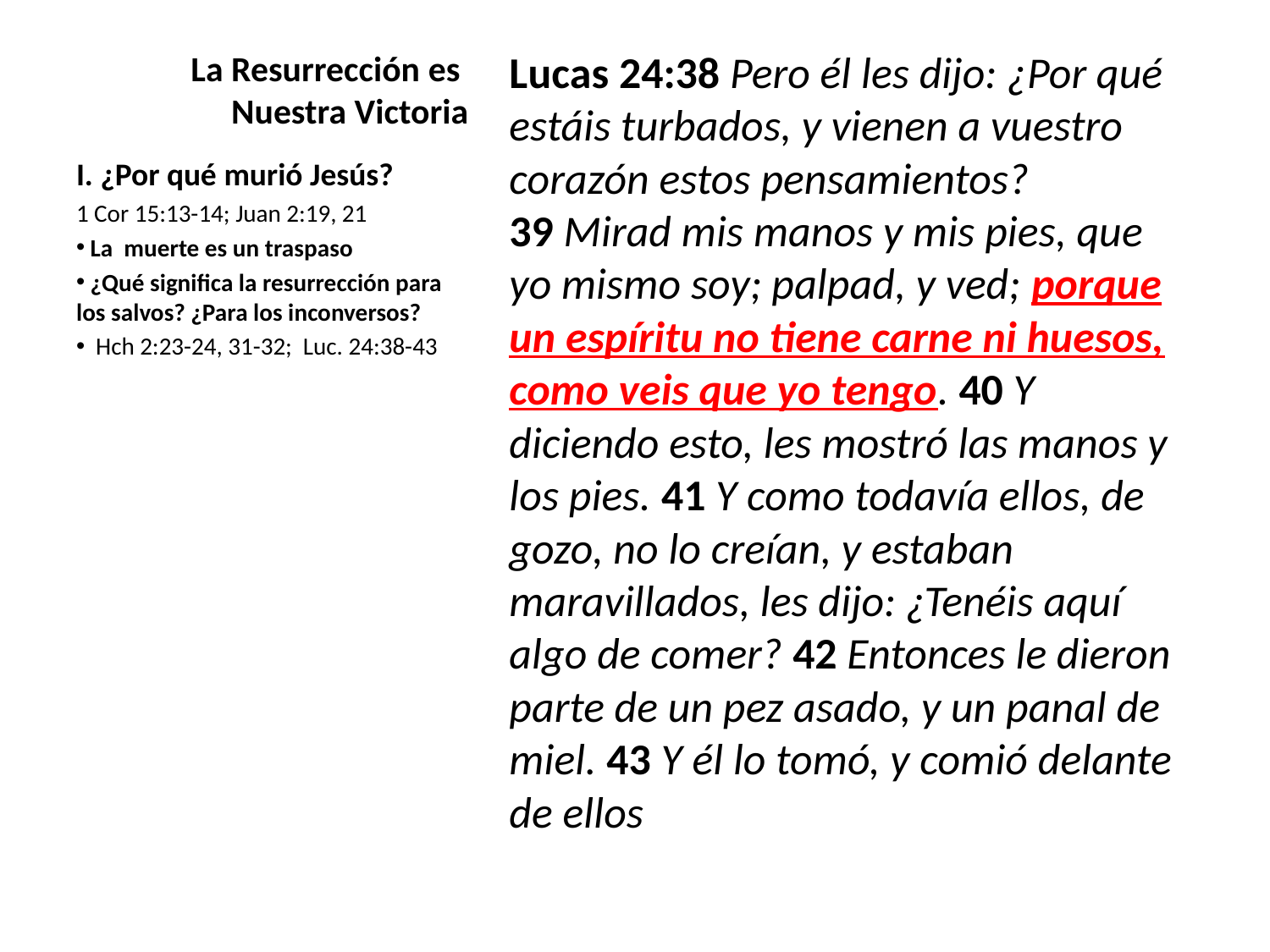

# La Resurrección es Nuestra Victoria
Lucas 24:38 Pero él les dijo: ¿Por qué estáis turbados, y vienen a vuestro corazón estos pensamientos? 39 Mirad mis manos y mis pies, que yo mismo soy; palpad, y ved; porque un espíritu no tiene carne ni huesos, como veis que yo tengo. 40 Y diciendo esto, les mostró las manos y los pies. 41 Y como todavía ellos, de gozo, no lo creían, y estaban maravillados, les dijo: ¿Tenéis aquí algo de comer? 42 Entonces le dieron parte de un pez asado, y un panal de miel. 43 Y él lo tomó, y comió delante de ellos
I. ¿Por qué murió Jesús?
1 Cor 15:13-14; Juan 2:19, 21
 La  muerte es un traspaso
 ¿Qué significa la resurrección para los salvos? ¿Para los inconversos?
  Hch 2:23-24, 31-32;  Luc. 24:38-43